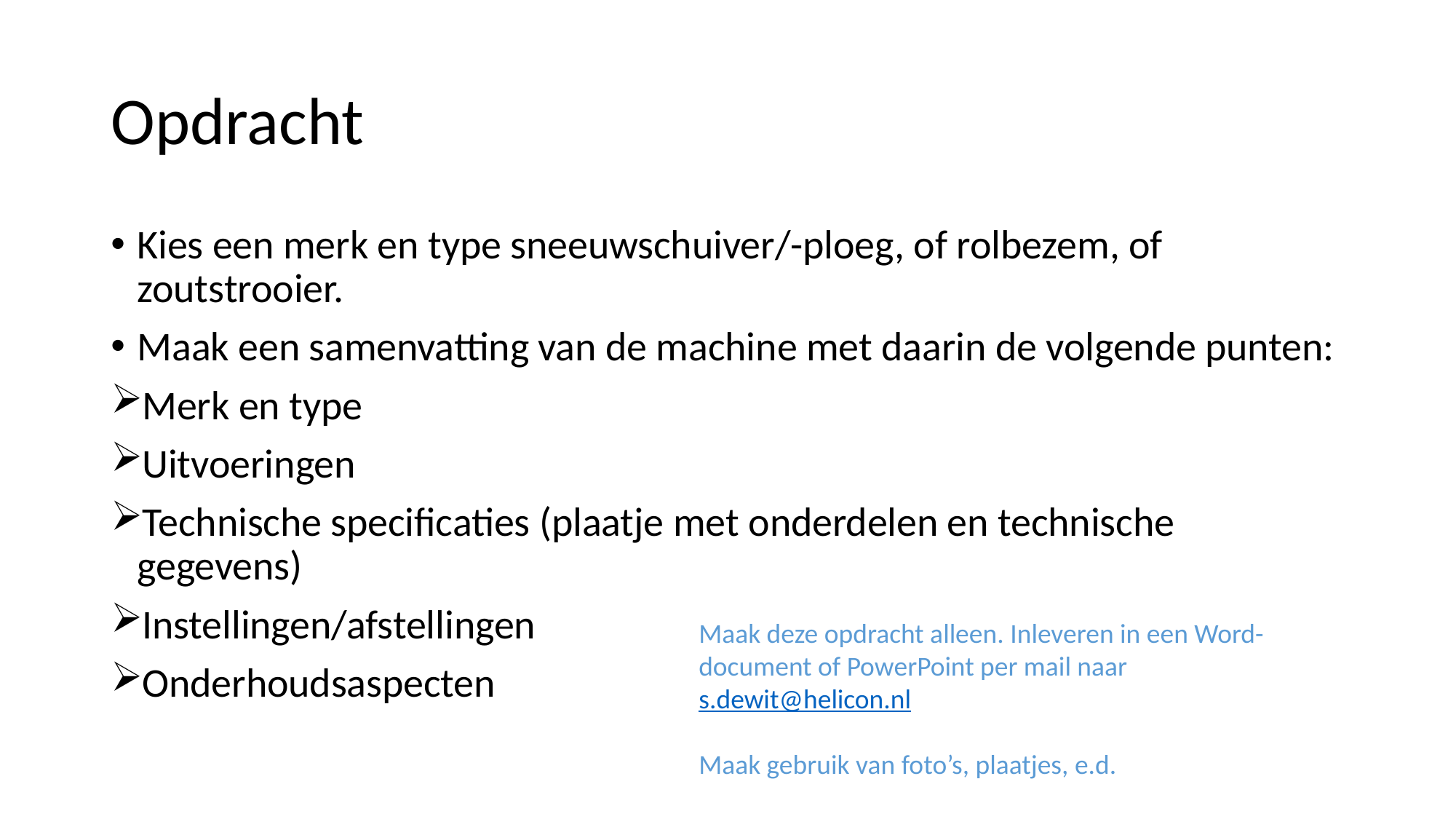

# Opdracht
Kies een merk en type sneeuwschuiver/-ploeg, of rolbezem, of zoutstrooier.
Maak een samenvatting van de machine met daarin de volgende punten:
Merk en type
Uitvoeringen
Technische specificaties (plaatje met onderdelen en technische gegevens)
Instellingen/afstellingen
Onderhoudsaspecten
Maak deze opdracht alleen. Inleveren in een Word-document of PowerPoint per mail naar s.dewit@helicon.nl

Maak gebruik van foto’s, plaatjes, e.d.